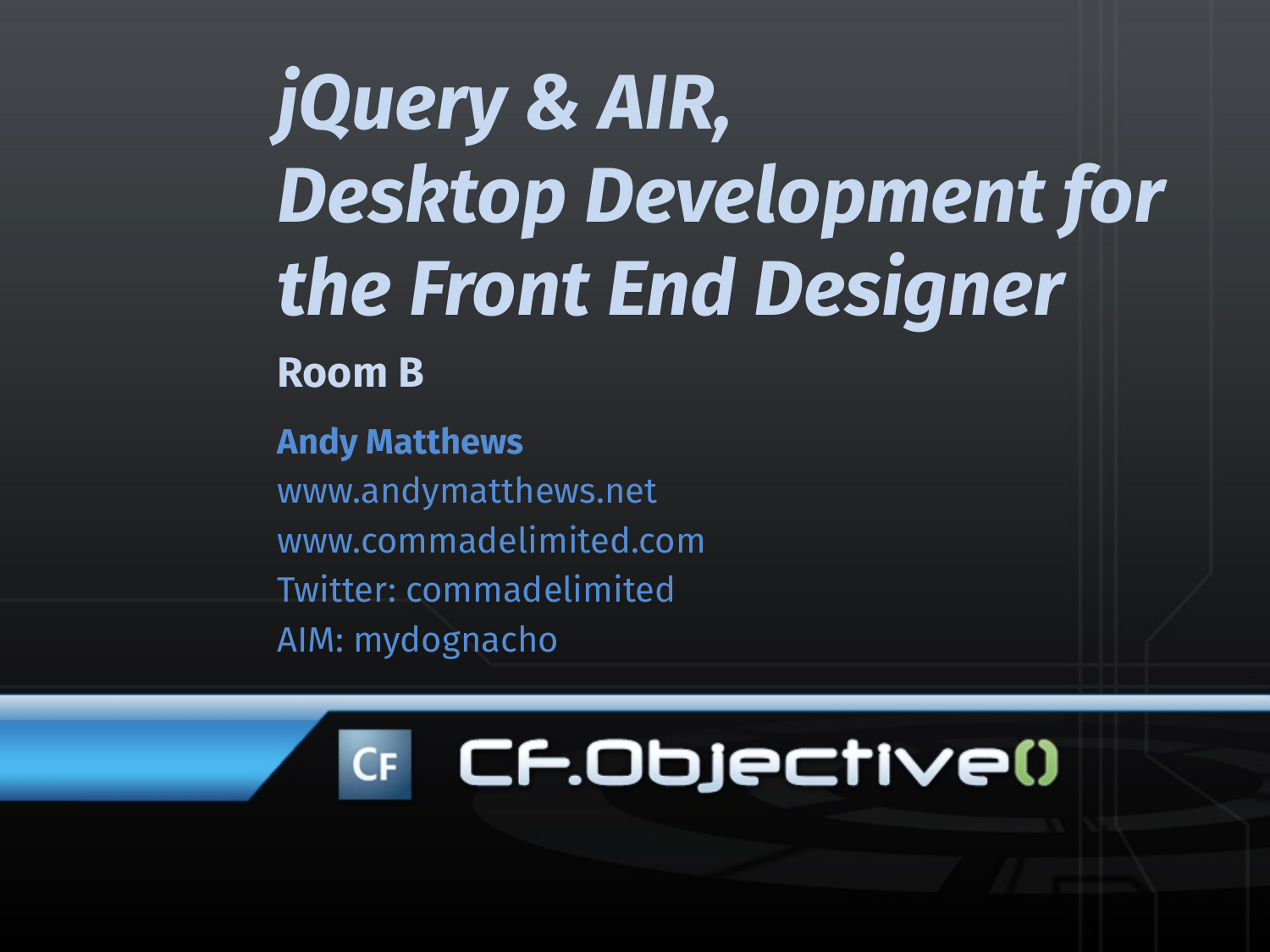

# jQuery & AIR, Desktop Development for the Front End Designer
Room B
Andy Matthews
www.andymatthews.net
www.commadelimited.com
Twitter: commadelimited
AIM: mydognacho